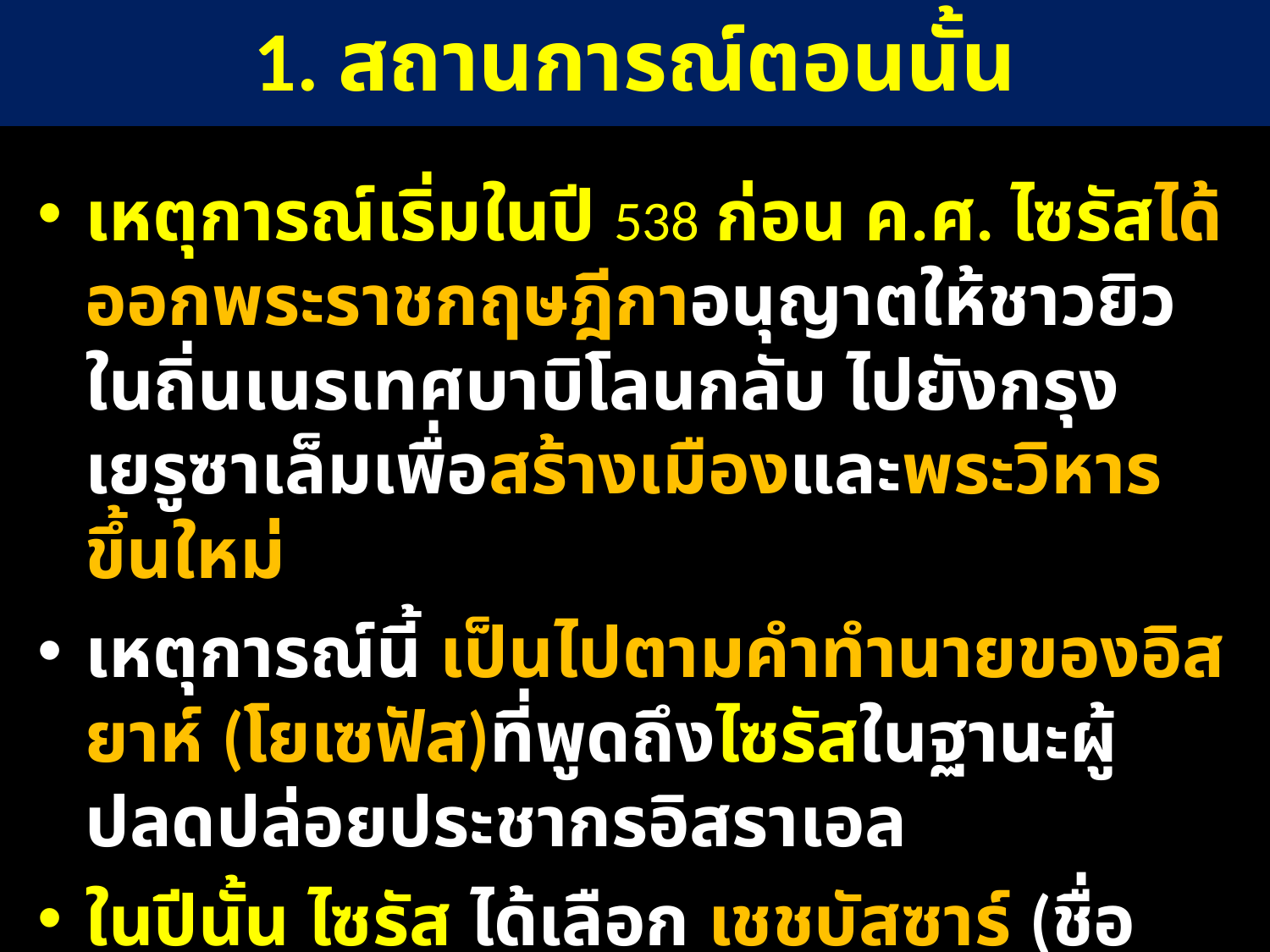

1. สถานการณ์ตอนนั้น
เหตุการณ์เริ่มในปี 538 ก่อน ค.ศ. ไซรัสได้ออกพระราชกฤษฎีกาอนุญาตให้ชาวยิวในถิ่นเนรเทศบาบิโลนกลับ ไปยังกรุงเยรูซาเล็มเพื่อสร้างเมืองและพระวิหารขึ้นใหม่
เหตุการณ์นี้ เป็นไปตามคำทำนายของอิสยาห์ (โยเซฟัส)ที่พูดถึงไซรัสในฐานะผู้ปลดปล่อยประชากรอิสราเอล
ในปีนั้น ไซรัส ได้เลือก เชชบัสซาร์ (ชื่อตามแบบบาบิโลน) เป็นผู้นำและผู้ว่าราชการคนแรก และท่านก็ได้รับการบรรยายในฐานะ “เจ้านายของยูดาห์”